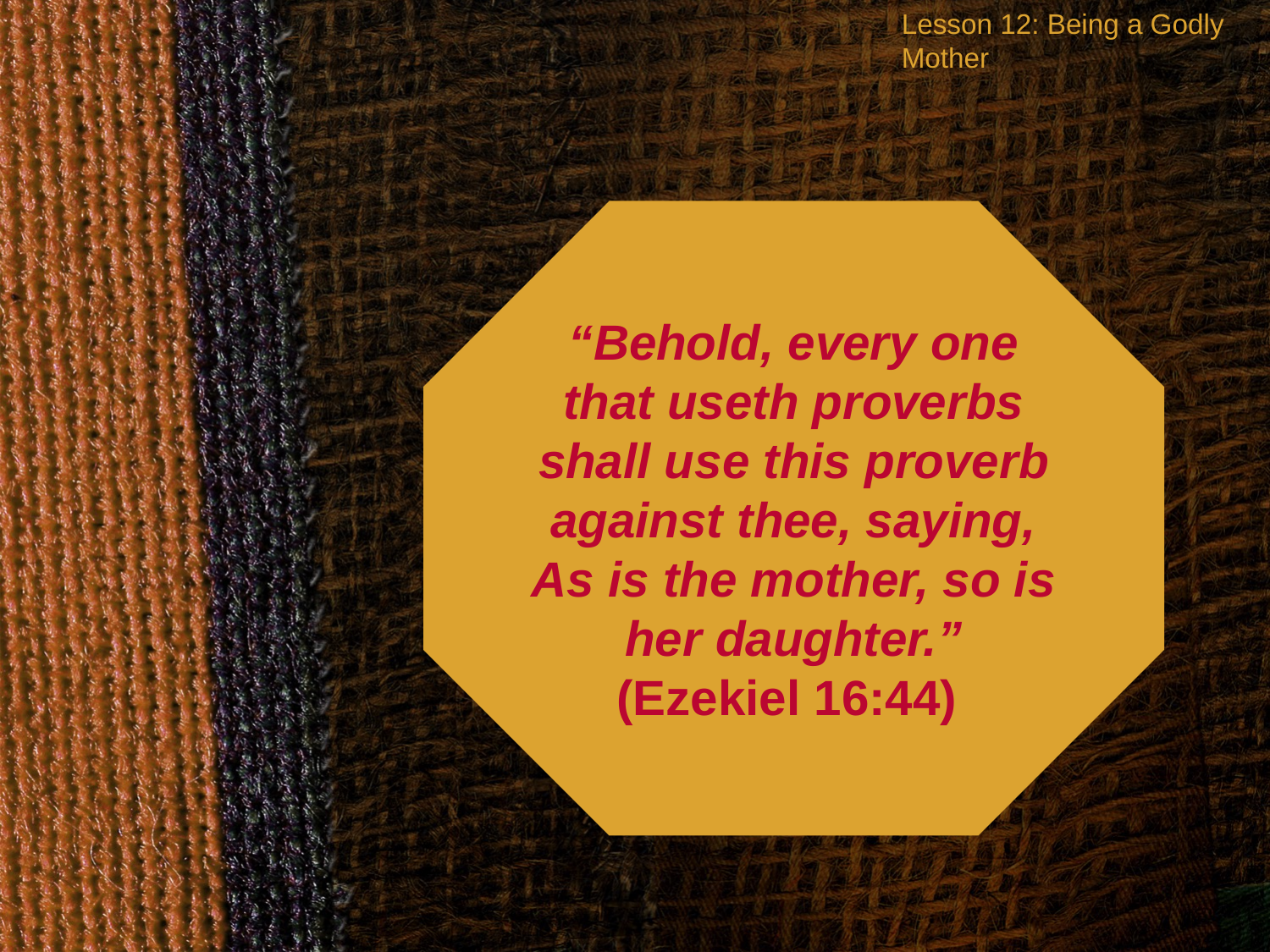

Lesson 12: Being a Godly Mother
“Behold, every one that useth proverbs shall use this proverb against thee, saying, As is the mother, so is her daughter.”
(Ezekiel 16:44)